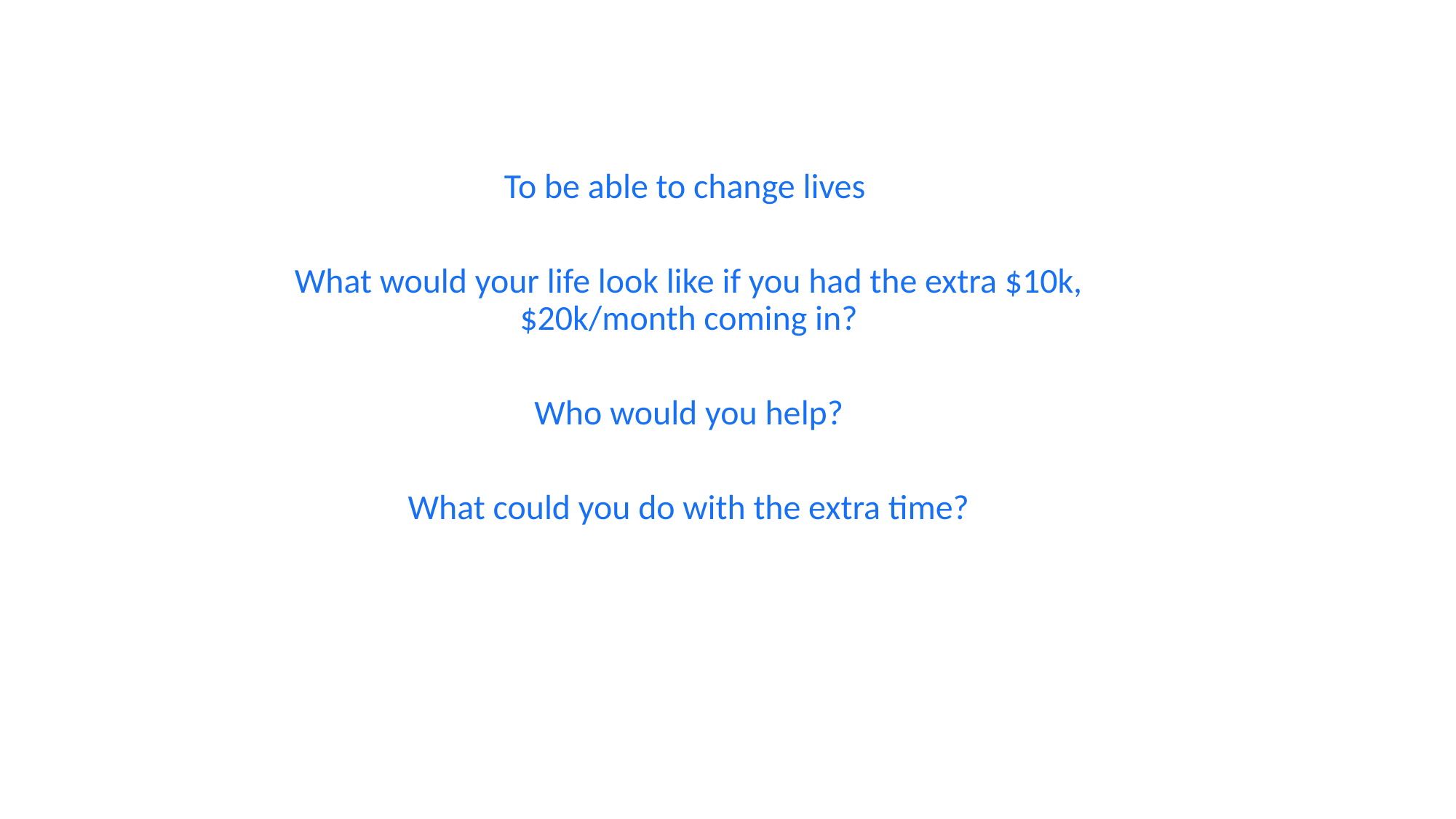

To be able to change lives

What would your life look like if you had the extra $10k, $20k/month coming in?

Who would you help?

What could you do with the extra time?